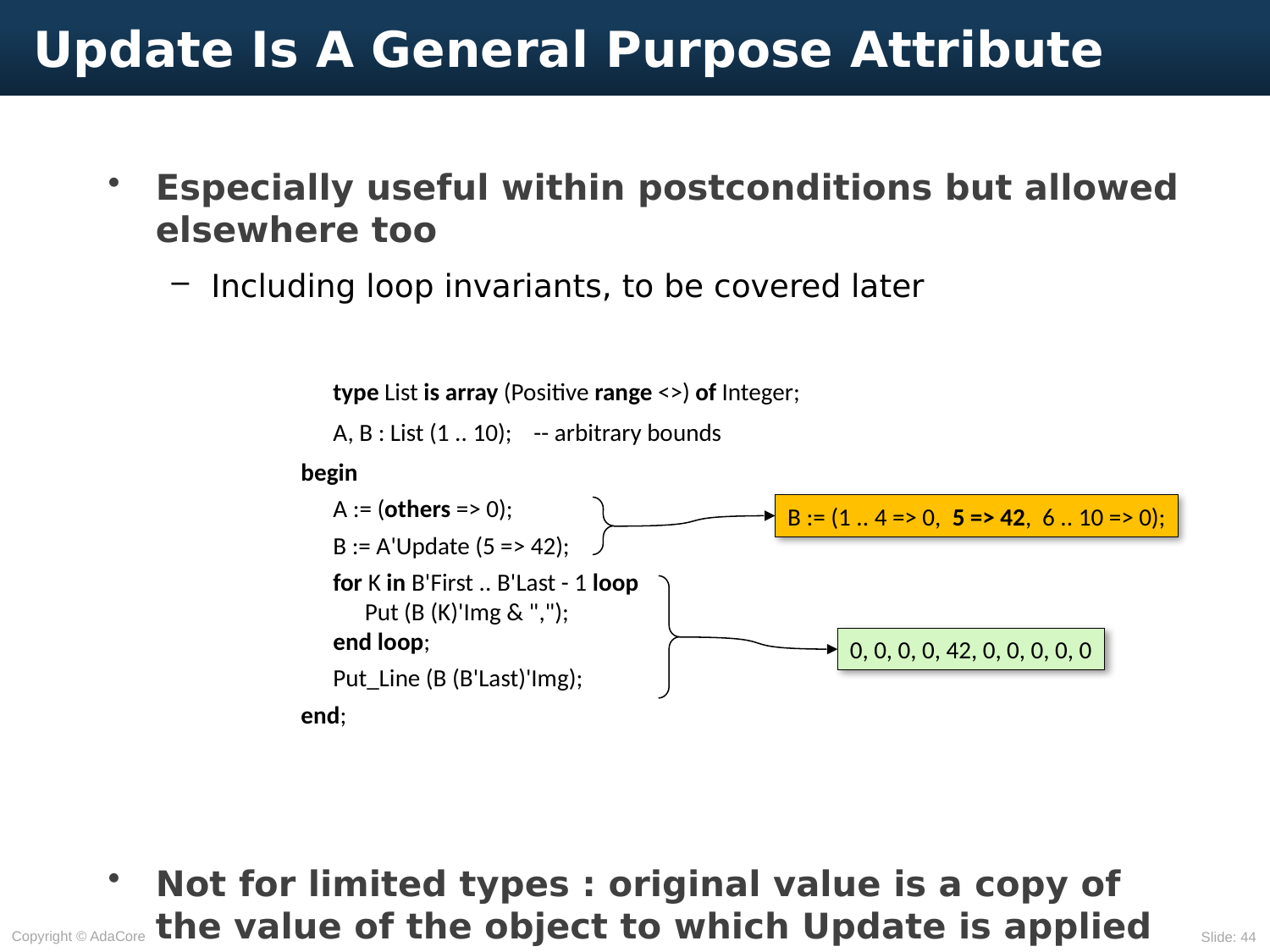

# Update Is A General Purpose Attribute
Especially useful within postconditions but allowed elsewhere too
Including loop invariants, to be covered later

Not for limited types : original value is a copy of the value of the object to which Update is applied
	type List is array (Positive range <>) of Integer;
	A, B : List (1 .. 10);    -- arbitrary bounds
begin
	A := (others => 0);
	B := A'Update (5 => 42);
	for K in B'First .. B'Last - 1 loop
		Put (B (K)'Img & ",");
	end loop;
	Put_Line (B (B'Last)'Img);
end;
B := (1 .. 4 => 0,  5 => 42,  6 .. 10 => 0);

0, 0, 0, 0, 42, 0, 0, 0, 0, 0